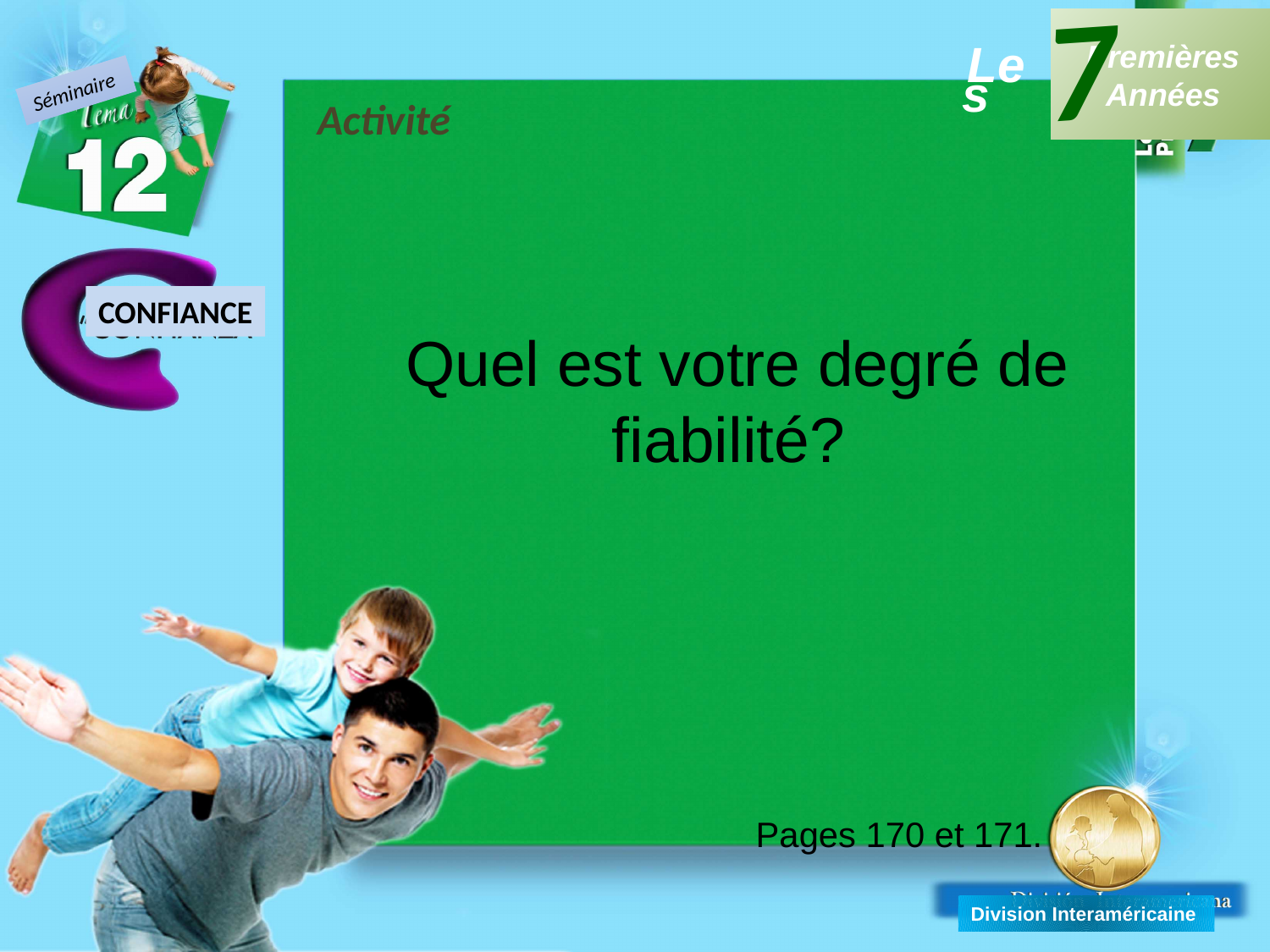

7
Premières
Années
Les
Séminaire
Activité
Quel est votre degré de fiabilité?
Pages 170 et 171.
CONFIANCE
Division Interaméricaine